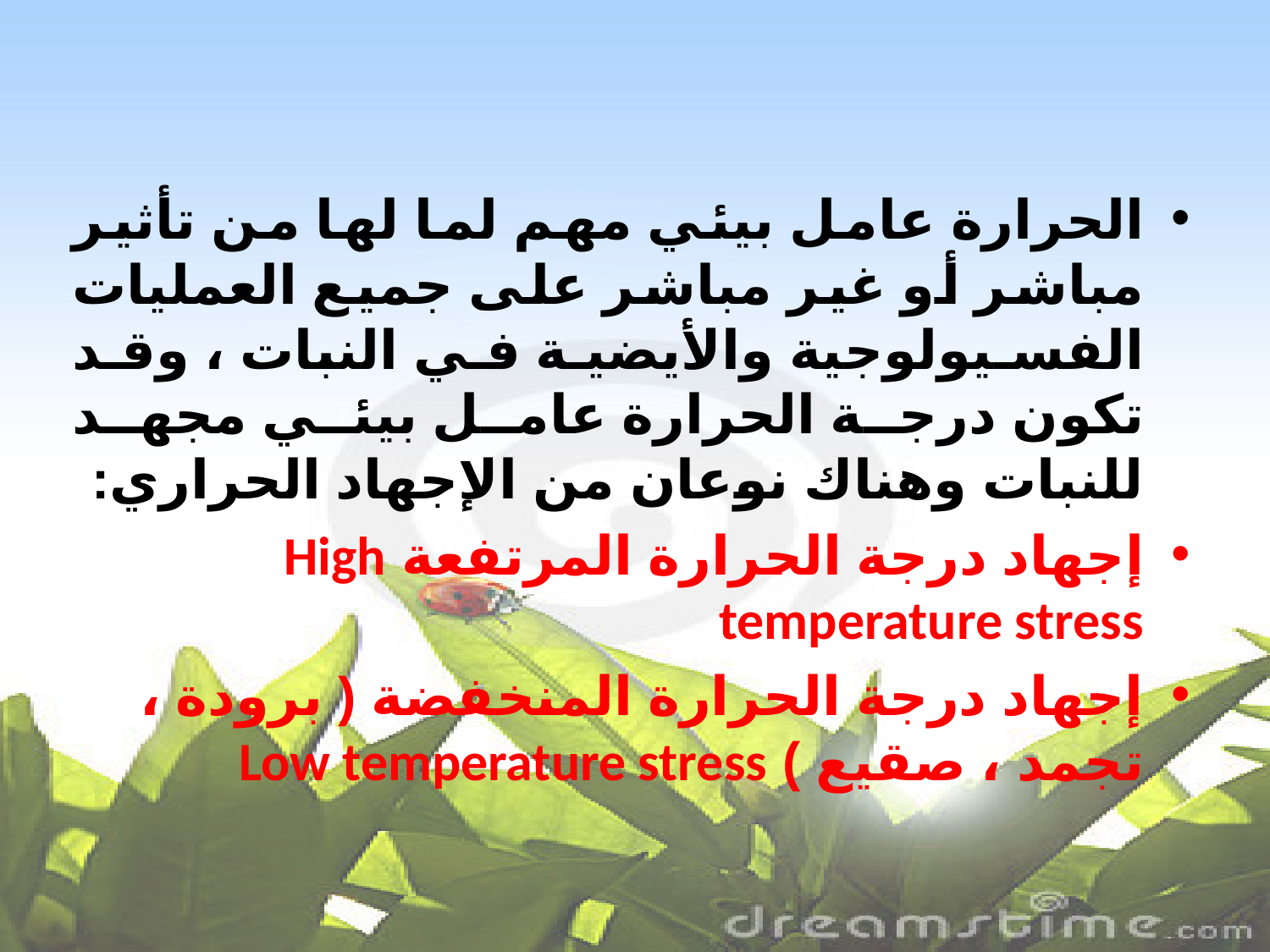

الحرارة عامل بيئي مهم لما لها من تأثير مباشر أو غير مباشر على جميع العمليات الفسيولوجية والأيضية في النبات ، وقد تكون درجة الحرارة عامل بيئي مجهد للنبات وهناك نوعان من الإجهاد الحراري:
إجهاد درجة الحرارة المرتفعة High temperature stress
إجهاد درجة الحرارة المنخفضة ( برودة ، تجمد ، صقيع ) Low temperature stress